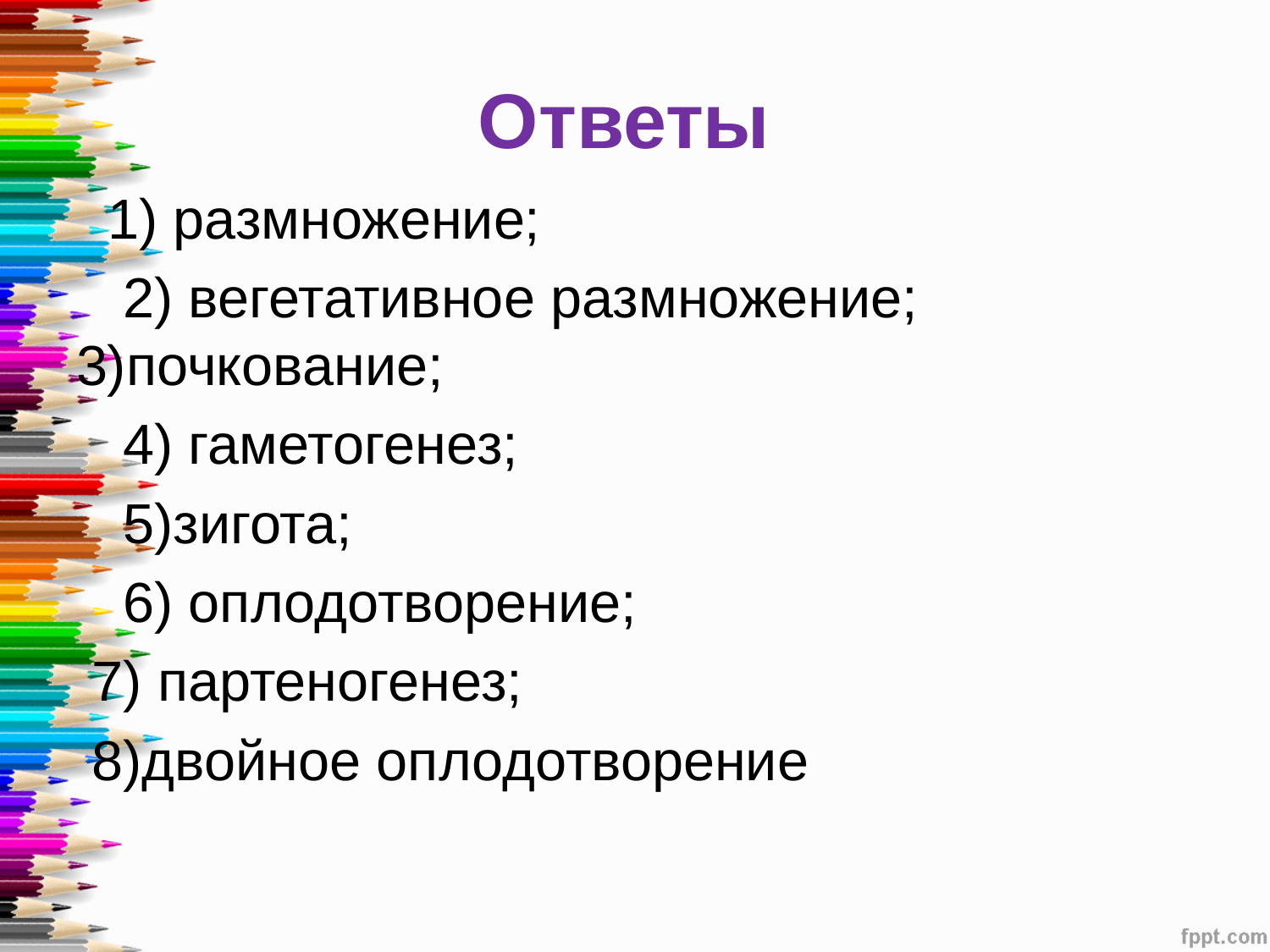

# Ответы
  1) размножение;
   2) вегетативное размножение;      3)почкование;
   4) гаметогенез;
   5)зигота;
   6) оплодотворение;
 7) партеногенез;
 8)двойное оплодотворение